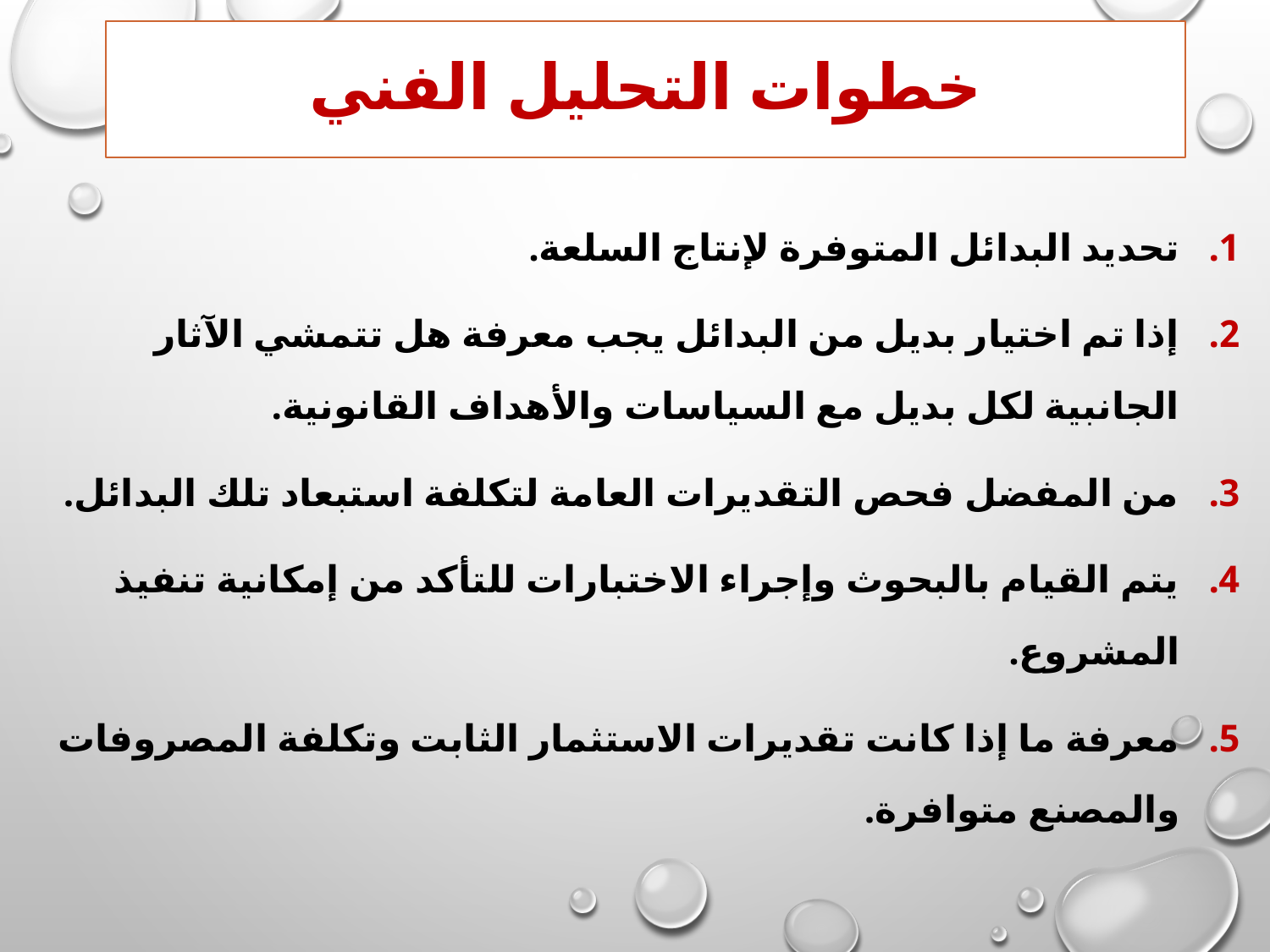

# خطوات التحليل الفني
تحديد البدائل المتوفرة لإنتاج السلعة.
إذا تم اختيار بديل من البدائل يجب معرفة هل تتمشي الآثار الجانبية لكل بديل مع السياسات والأهداف القانونية.
من المفضل فحص التقديرات العامة لتكلفة استبعاد تلك البدائل.
يتم القيام بالبحوث وإجراء الاختبارات للتأكد من إمكانية تنفيذ المشروع.
معرفة ما إذا كانت تقديرات الاستثمار الثابت وتكلفة المصروفات والمصنع متوافرة.